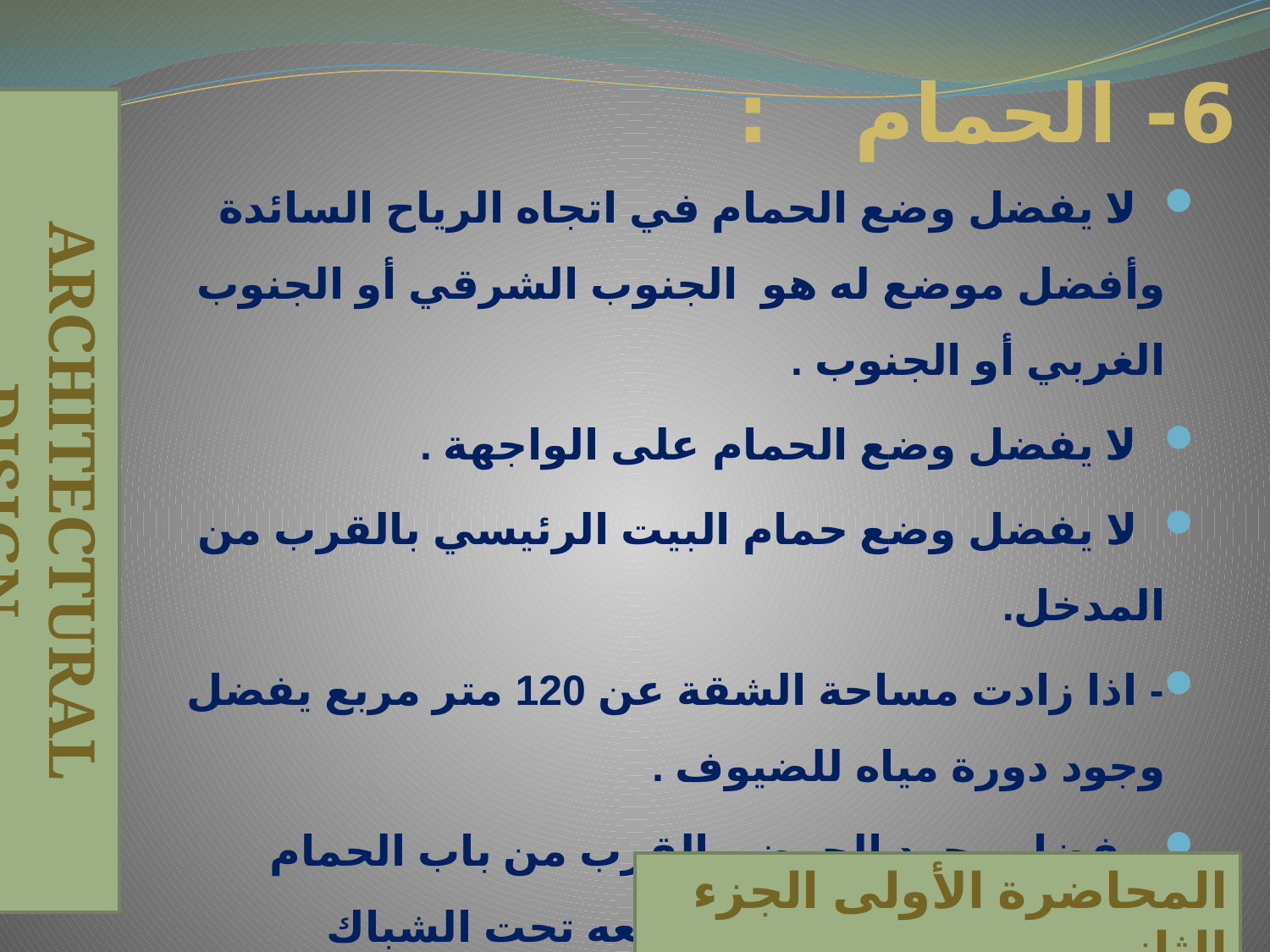

# 6- الحمام   :
- لا يفضل وضع الحمام في اتجاه الرياح السائدة  وأفضل موضع له هو  الجنوب الشرقي أو الجنوب الغربي أو الجنوب .
- لا يفضل وضع الحمام على الواجهة .
- لا يفضل وضع حمام البيت الرئيسي بالقرب من المدخل.
- اذا زادت مساحة الشقة عن 120 متر مربع يفضل وجود دورة مياه للضيوف .
- يفضل وجود الحوض بالقرب من باب الحمام لكثرة استخدامه  وعدم وضعه تحت الشباك لإمكانية وضع مرآة أعلى الحوض .
Architectural Disign
المحاضرة الأولى الجزء الثاني